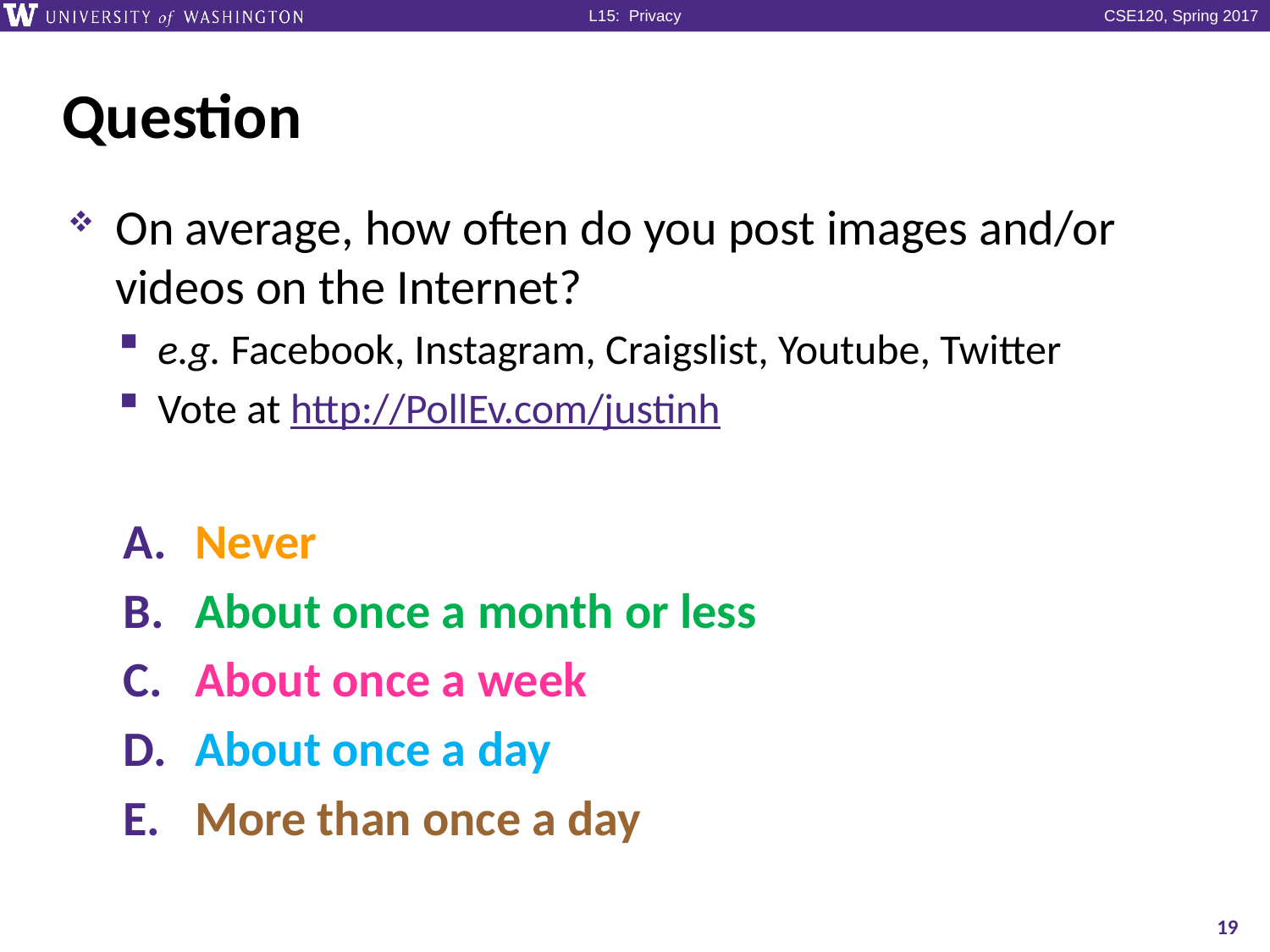

# Question
On average, how often do you post images and/or videos on the Internet?
e.g. Facebook, Instagram, Craigslist, Youtube, Twitter
Vote at http://PollEv.com/justinh

Never
About once a month or less
About once a week
About once a day
More than once a day

19